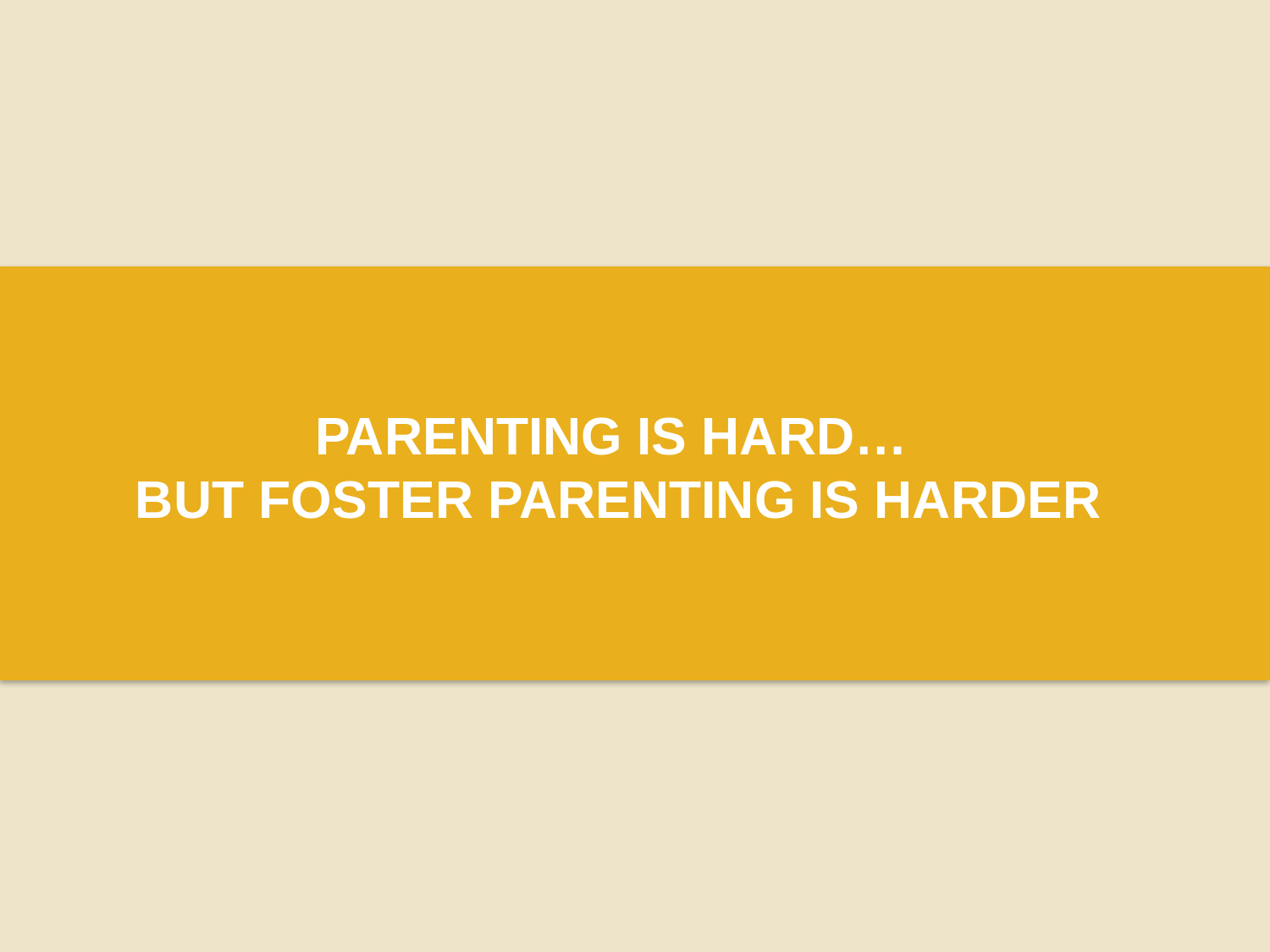

PARENTING IS HARD…
BUT FOSTER PARENTING IS HARDER